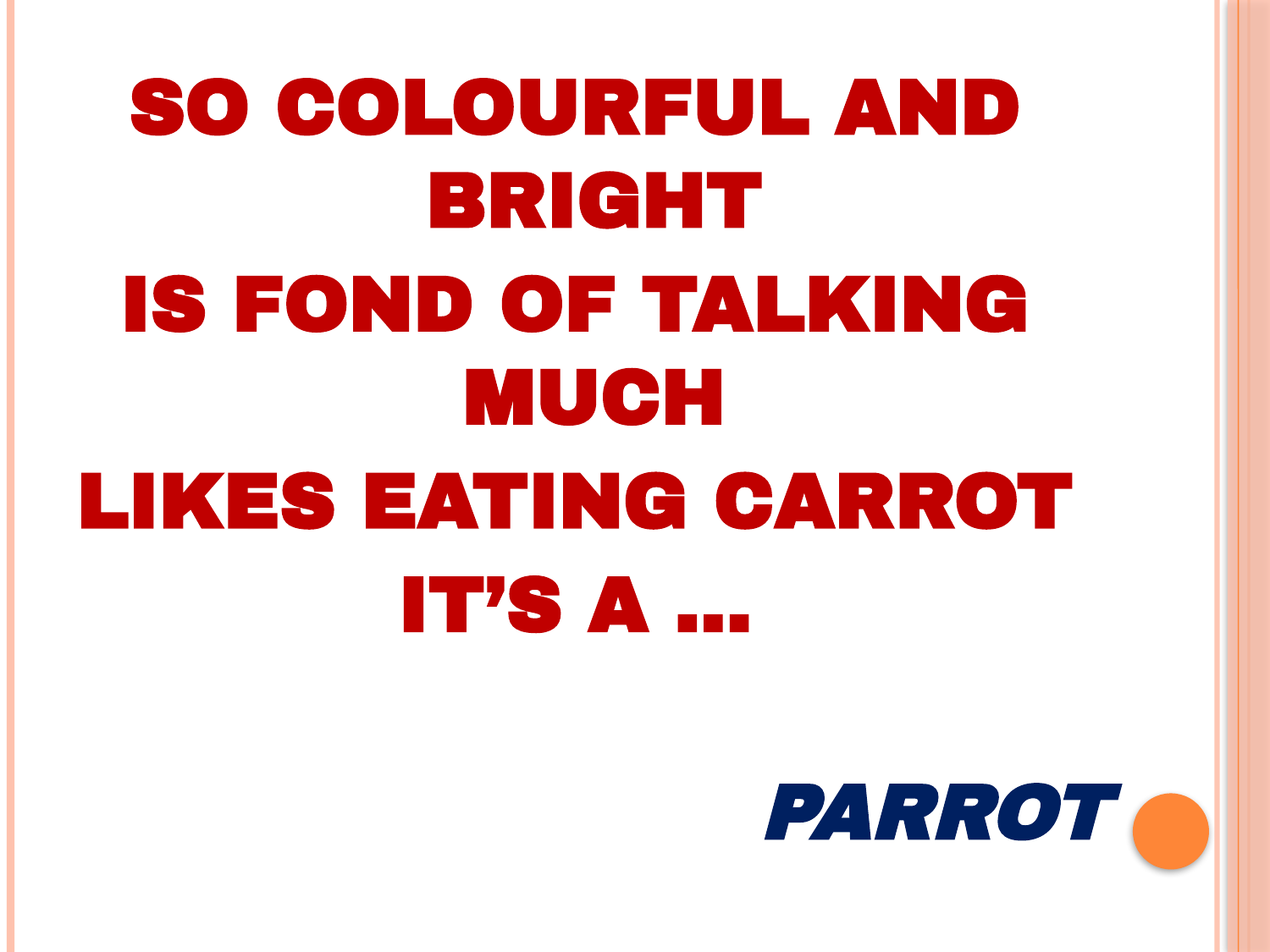

SO COLOURFUL AND BRIGHT
IS FOND OF TALKING MUCH
LIKES EATING CARROT
IT’S A …

PARROT